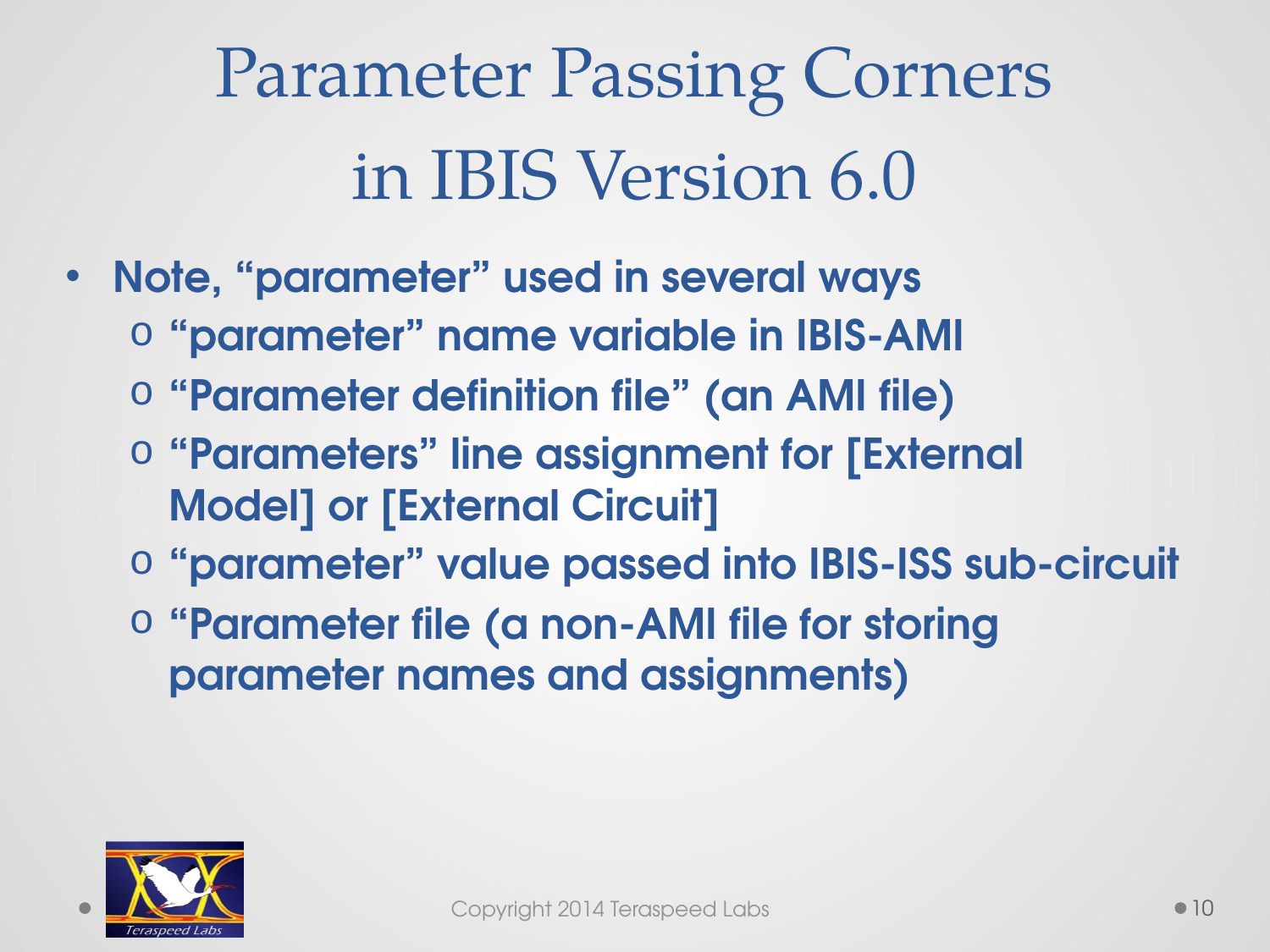

# Parameter Passing Corners in IBIS Version 6.0
Note, “parameter” used in several ways
“parameter” name variable in IBIS-AMI
“Parameter definition file” (an AMI file)
“Parameters” line assignment for [External Model] or [External Circuit]
“parameter” value passed into IBIS-ISS sub-circuit
“Parameter file (a non-AMI file for storing parameter names and assignments)

10
Copyright 2014 Teraspeed Labs